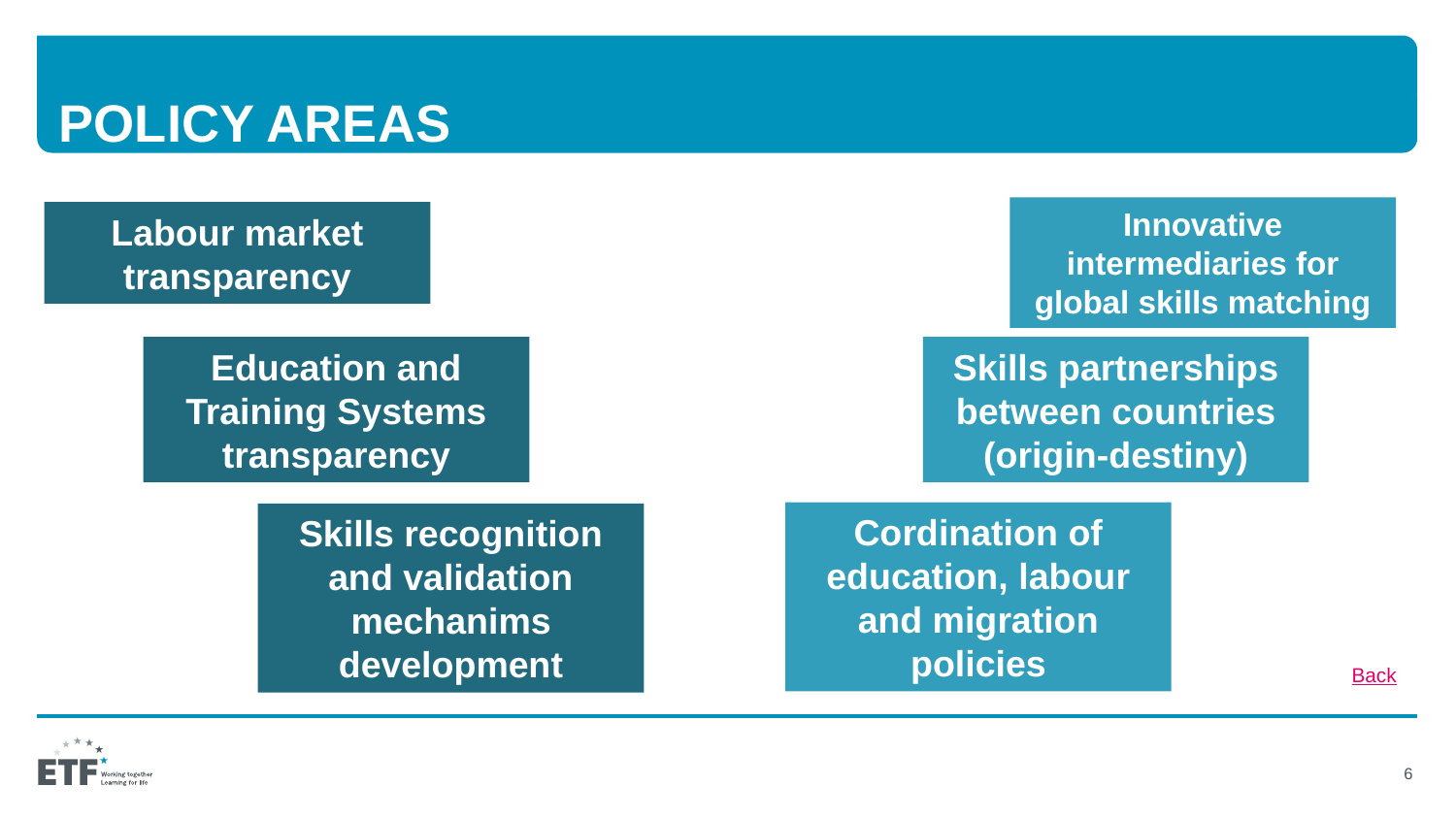

# POLICY AREAS
Innovative intermediaries for global skills matching
Labour market transparency
Education and Training Systems transparency
Skills partnerships between countries (origin-destiny)
Cordination of education, labour and migration policies
Skills recognition and validation mechanims development
Back
6